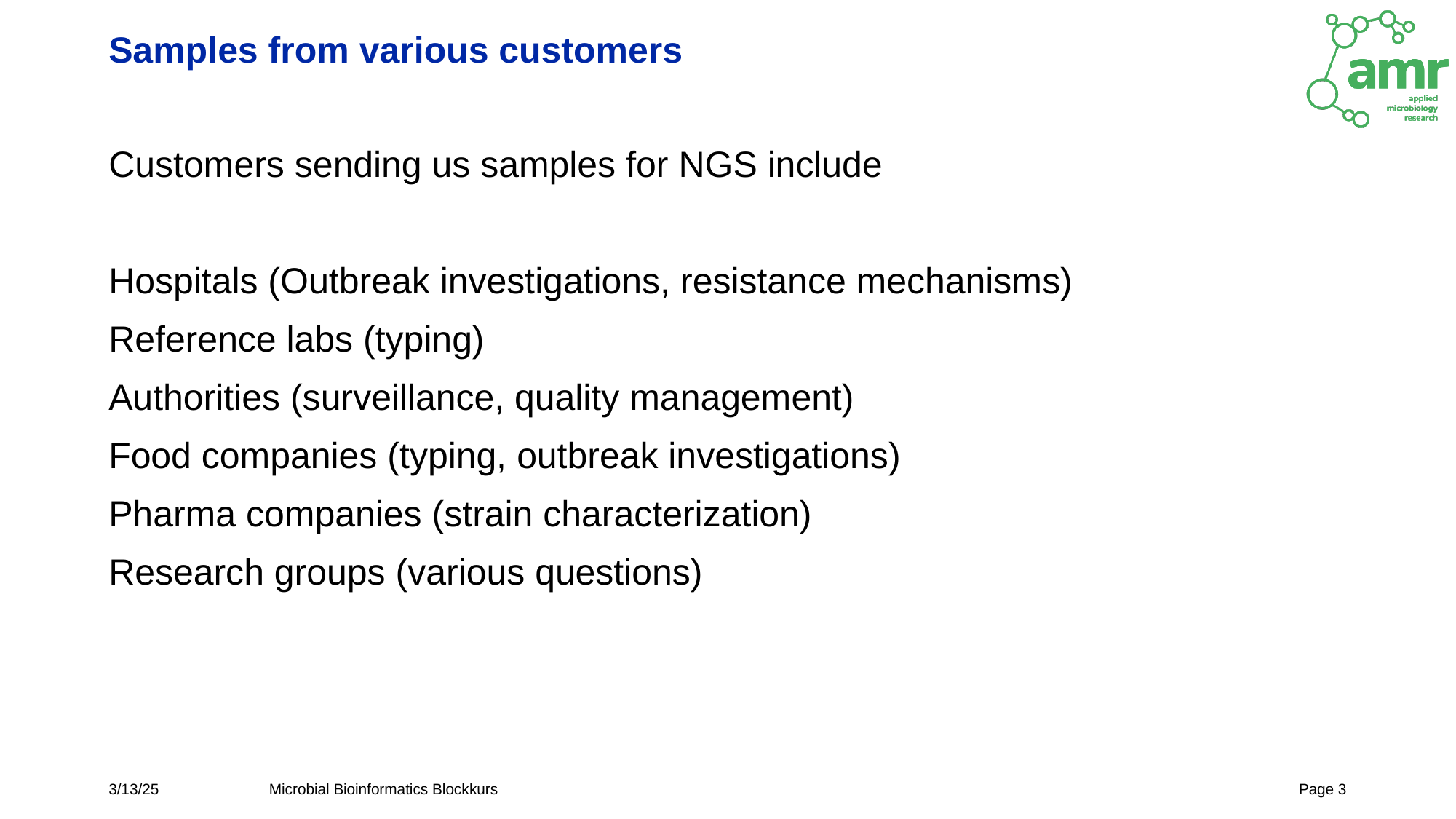

# Samples from various customers
Customers sending us samples for NGS include

Hospitals (Outbreak investigations, resistance mechanisms)
Reference labs (typing)
Authorities (surveillance, quality management)
Food companies (typing, outbreak investigations)
Pharma companies (strain characterization)
Research groups (various questions)

3/13/25
Microbial Bioinformatics Blockkurs
Page 3